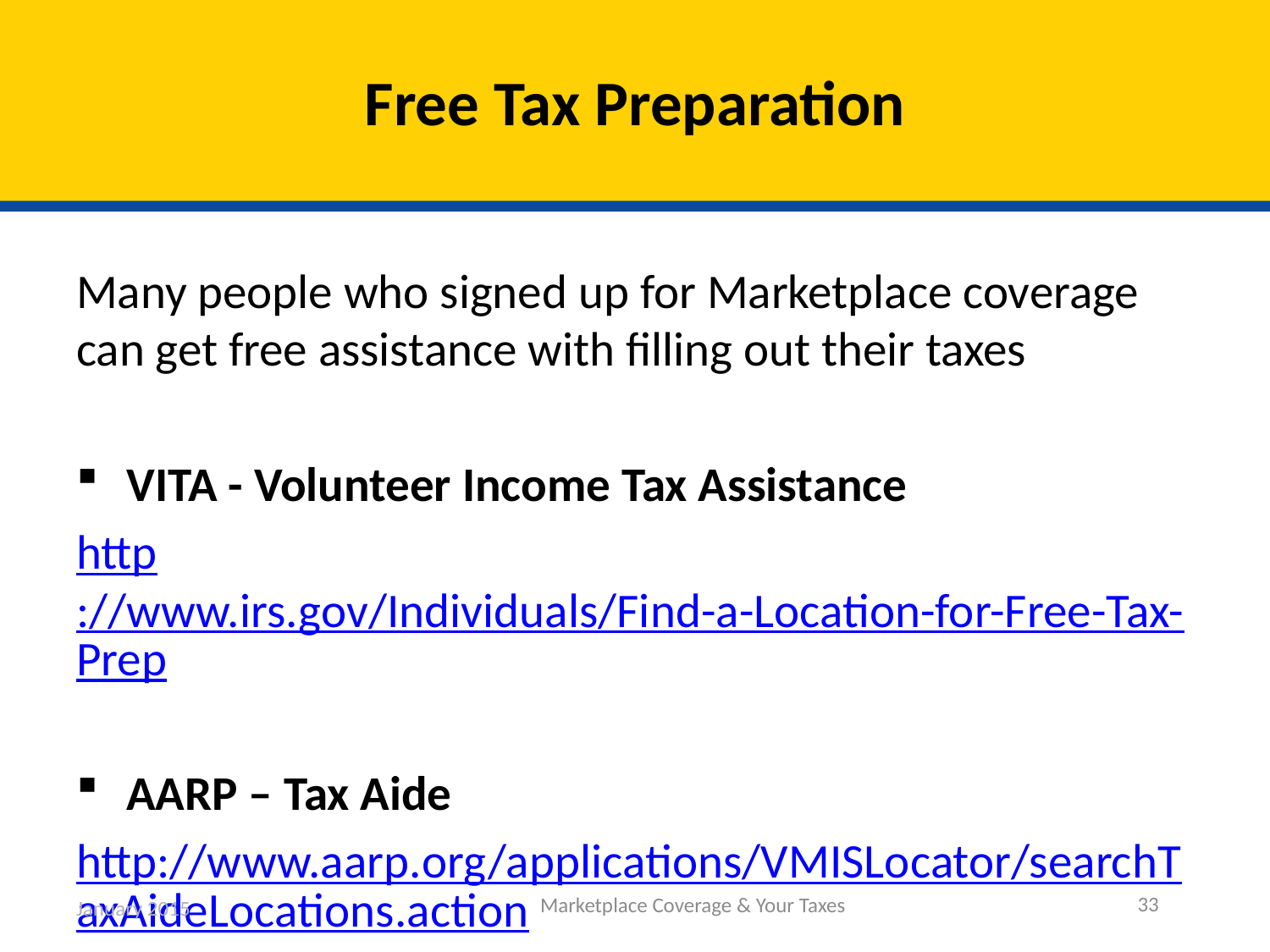

# Free Tax Preparation
Many people who signed up for Marketplace coverage can get free assistance with filling out their taxes

VITA - Volunteer Income Tax Assistance
http://www.irs.gov/Individuals/Find-a-Location-for-Free-Tax-Prep

AARP – Tax Aide
http://www.aarp.org/applications/VMISLocator/searchTaxAideLocations.action

33
January 2015